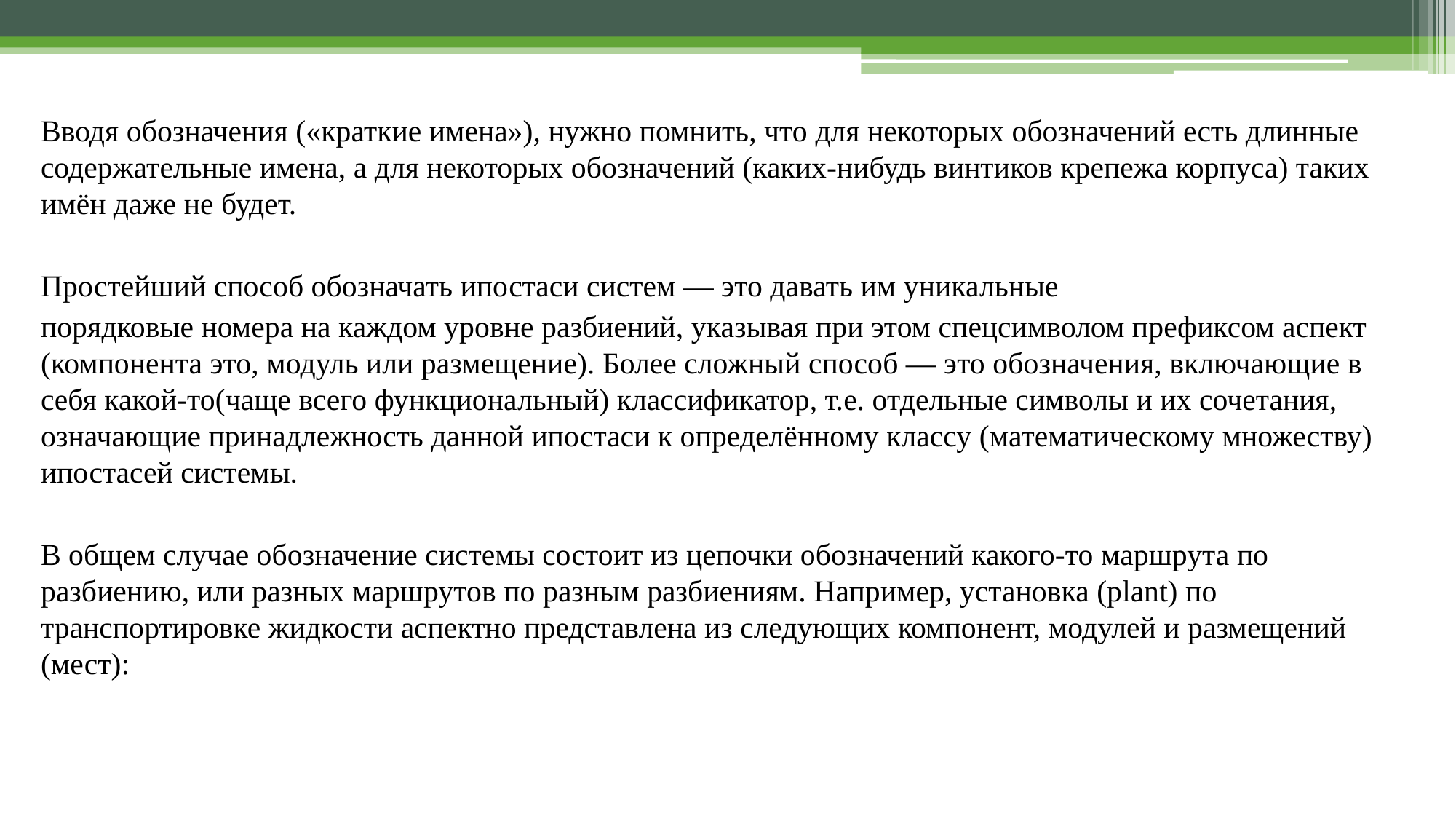

Вводя обозначения («краткие имена»), нужно помнить, что для некоторых обозначений есть длинные содержательные имена, а для некоторых обозначений (каких-нибудь винтиков крепежа корпуса) таких имён даже не будет.

Простейший способ обозначать ипостаси систем — это давать им уникальные
порядковые номера на каждом уровне разбиений, указывая при этом спецсимволом префиксом аспект (компонента это, модуль или размещение). Более сложный способ — это обозначения, включающие в себя какой-то(чаще всего функциональный) классификатор, т.е. отдельные символы и их сочетания, означающие принадлежность данной ипостаси к определённому классу (математическому множеству) ипостасей системы.

В общем случае обозначение системы состоит из цепочки обозначений какого-то маршрута по разбиению, или разных маршрутов по разным разбиениям. Например, установка (plant) по транспортировке жидкости аспектно представлена из следующих компонент, модулей и размещений (мест):